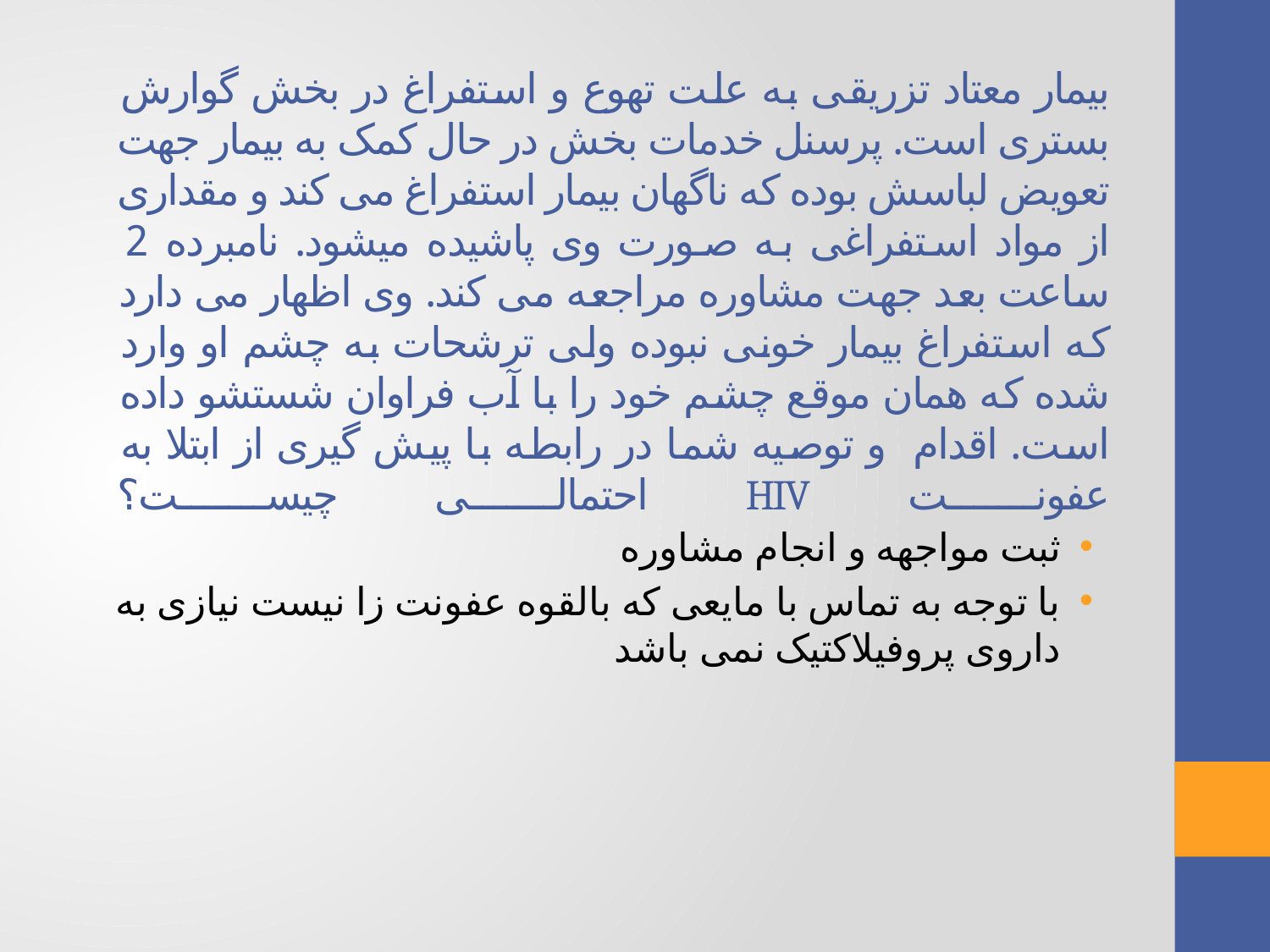

# بیمار معتاد تزریقی به علت تهوع و استفراغ در بخش گوارش بستری است. پرسنل خدمات بخش در حال کمک به بیمار جهت تعویض لباسش بوده که ناگهان بیمار استفراغ می کند و مقداری از مواد استفراغی به صورت وی پاشیده میشود. نامبرده 2 ساعت بعد جهت مشاوره مراجعه می کند. وی اظهار می دارد که استفراغ بیمار خونی نبوده ولی ترشحات به چشم او وارد شده که همان موقع چشم خود را با آب فراوان شستشو داده است. اقدام  و توصیه شما در رابطه با پیش گیری از ابتلا به عفونت HIV احتمالی چیست؟
ثبت مواجهه و انجام مشاوره
با توجه به تماس با مایعی که بالقوه عفونت زا نیست نیازی به داروی پروفیلاکتیک نمی باشد